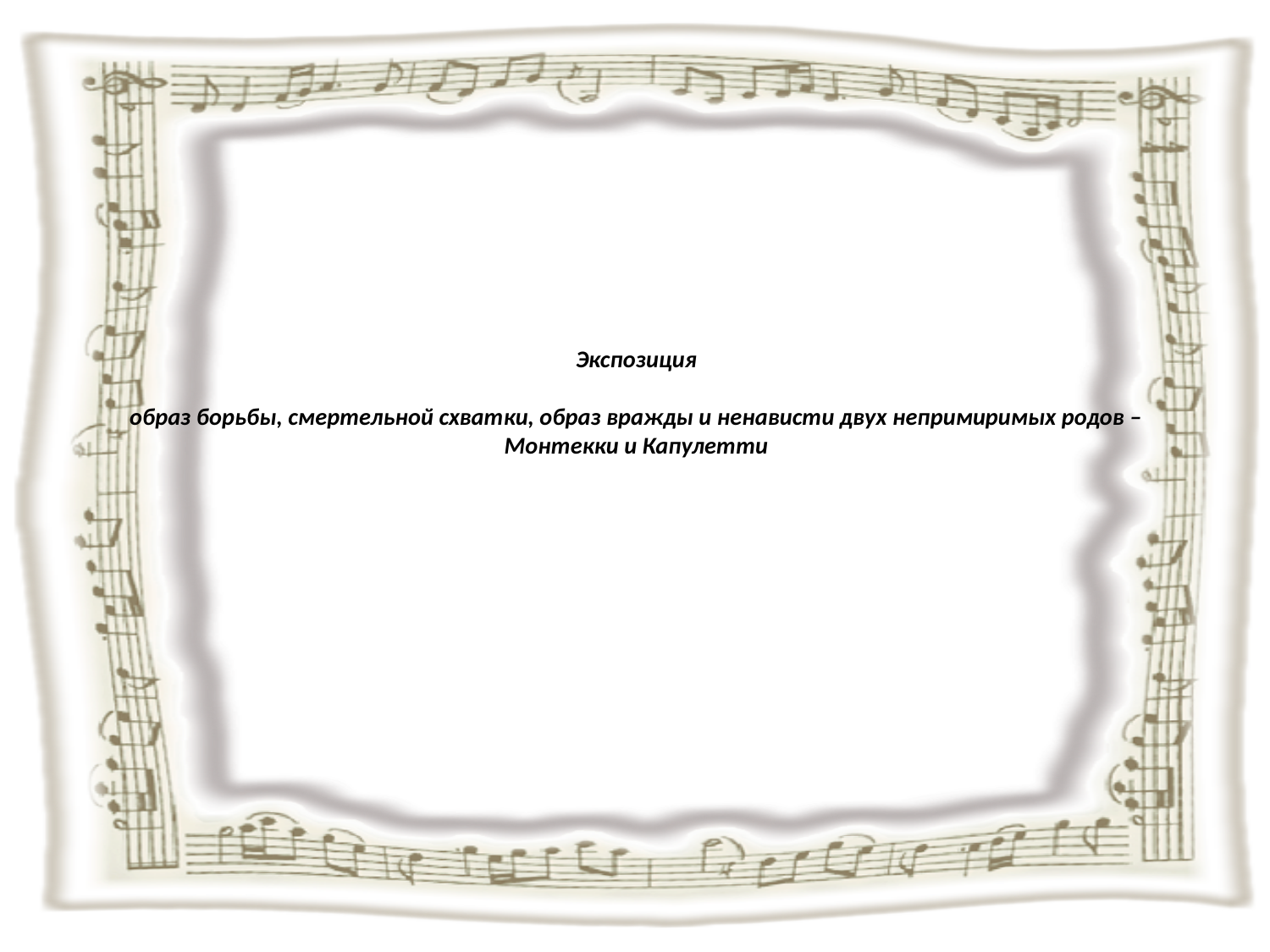

# Экспозиция образ борьбы, смертельной схватки, образ вражды и ненависти двух непримиримых родов – Монтекки и Капулетти